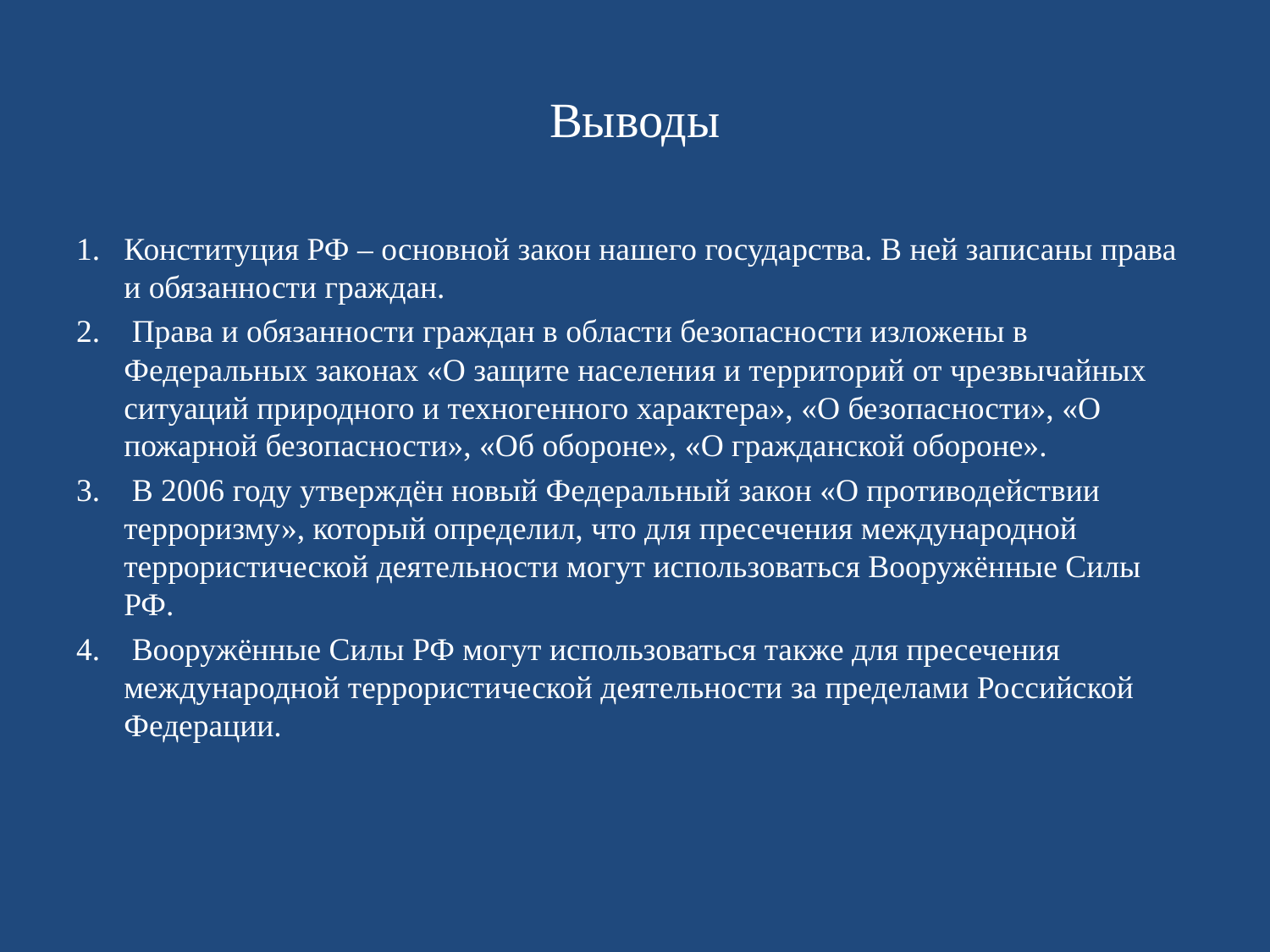

# Выводы
Конституция РФ – основной закон нашего государства. В ней записаны права и обязанности граждан.
 Права и обязанности граждан в области безопасности изложены в Федеральных законах «О защите населения и территорий от чрезвычайных ситуаций природного и техногенного характера», «О безопасности», «О пожарной безопасности», «Об обороне», «О гражданской обороне».
 В 2006 году утверждён новый Федеральный закон «О противодействии терроризму», который определил, что для пресечения международной террористической деятельности могут использоваться Вооружённые Силы РФ.
 Вооружённые Силы РФ могут использоваться также для пресечения международной террористической деятельности за пределами Российской Федерации.